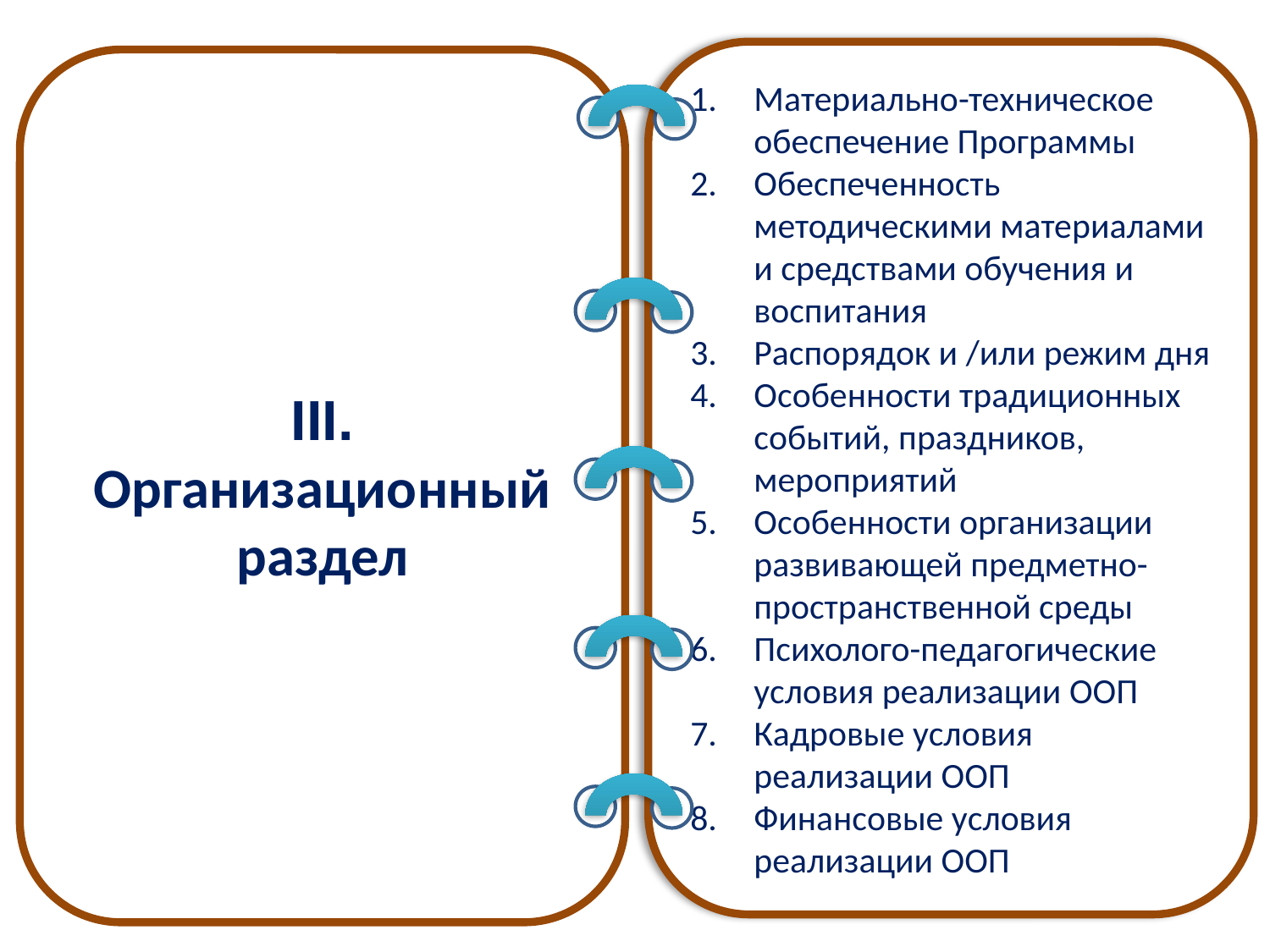

Материально-техническое обеспечение Программы
Обеспеченность методическими материалами и средствами обучения и воспитания
Распорядок и /или режим дня
Особенности традиционных событий, праздников, мероприятий
Особенности организации развивающей предметно-пространственной среды
Психолого-педагогические условия реализации ООП
Кадровые условия реализации ООП
Финансовые условия реализации ООП
III. Организационный раздел